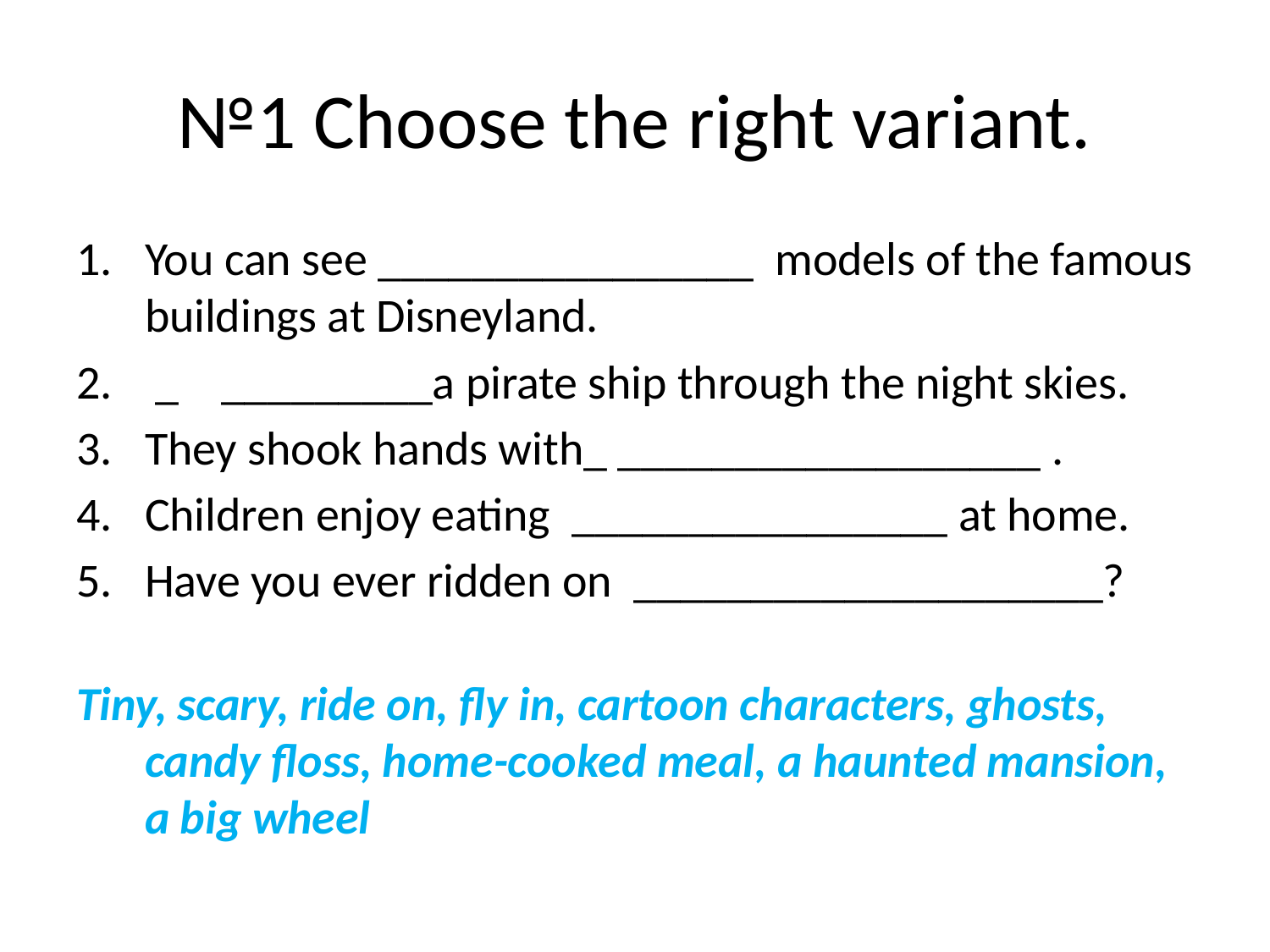

# №1 Choose the right variant.
You can see ________________  models of the famous buildings at Disneyland.
 _    _________a pirate ship through the night skies.
They shook hands with_ __________________ .
Children enjoy eating  ________________ at home.
Have you ever ridden on  ____________________?
Tiny, scary, ride on, fly in, cartoon characters, ghosts, candy floss, home-cooked meal, a haunted mansion, a big wheel